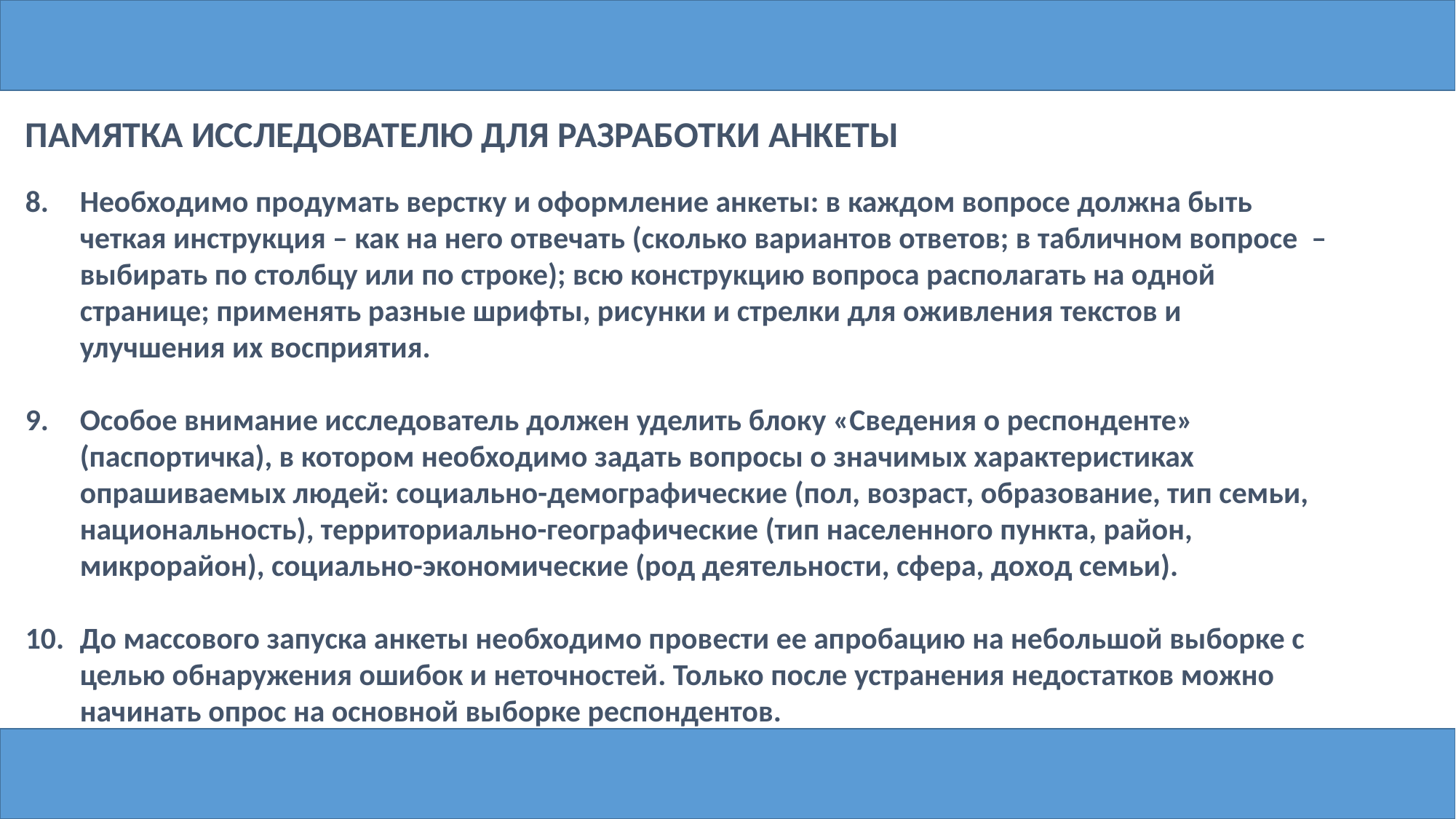

ПАМЯТКА ИССЛЕДОВАТЕЛЮ ДЛЯ РАЗРАБОТКИ АНКЕТЫ
Необходимо продумать верстку и оформление анкеты: в каждом вопросе должна быть четкая инструкция – как на него отвечать (сколько вариантов ответов; в табличном вопросе  – выбирать по столбцу или по строке); всю конструкцию вопроса располагать на одной странице; применять разные шрифты, рисунки и стрелки для оживления текстов и улучшения их восприятия.

Особое внимание исследователь должен уделить блоку «Сведения о респонденте» (паспортичка), в котором необходимо задать вопросы о значимых характеристиках опрашиваемых людей: социально-демографические (пол, возраст, образование, тип семьи, национальность), территориально-географические (тип населенного пункта, район, микрорайон), социально-экономические (род деятельности, сфера, доход семьи).

До массового запуска анкеты необходимо провести ее апробацию на небольшой выборке с целью обнаружения ошибок и неточностей. Только после устранения недостатков можно начинать опрос на основной выборке респондентов.